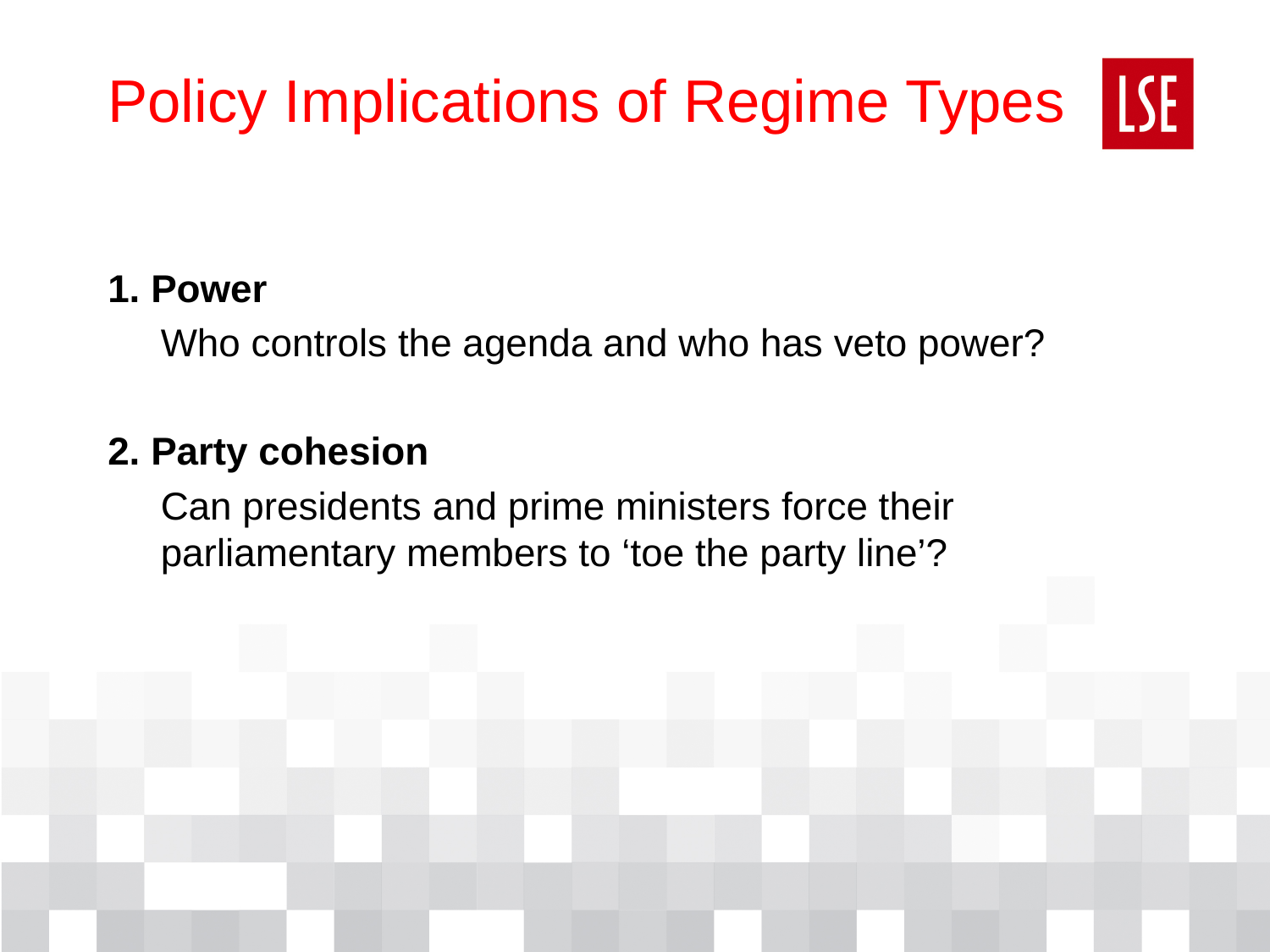

# Policy Implications of Regime Types
1. Power
	Who controls the agenda and who has veto power?

2. Party cohesion
	Can presidents and prime ministers force their parliamentary members to ‘toe the party line’?